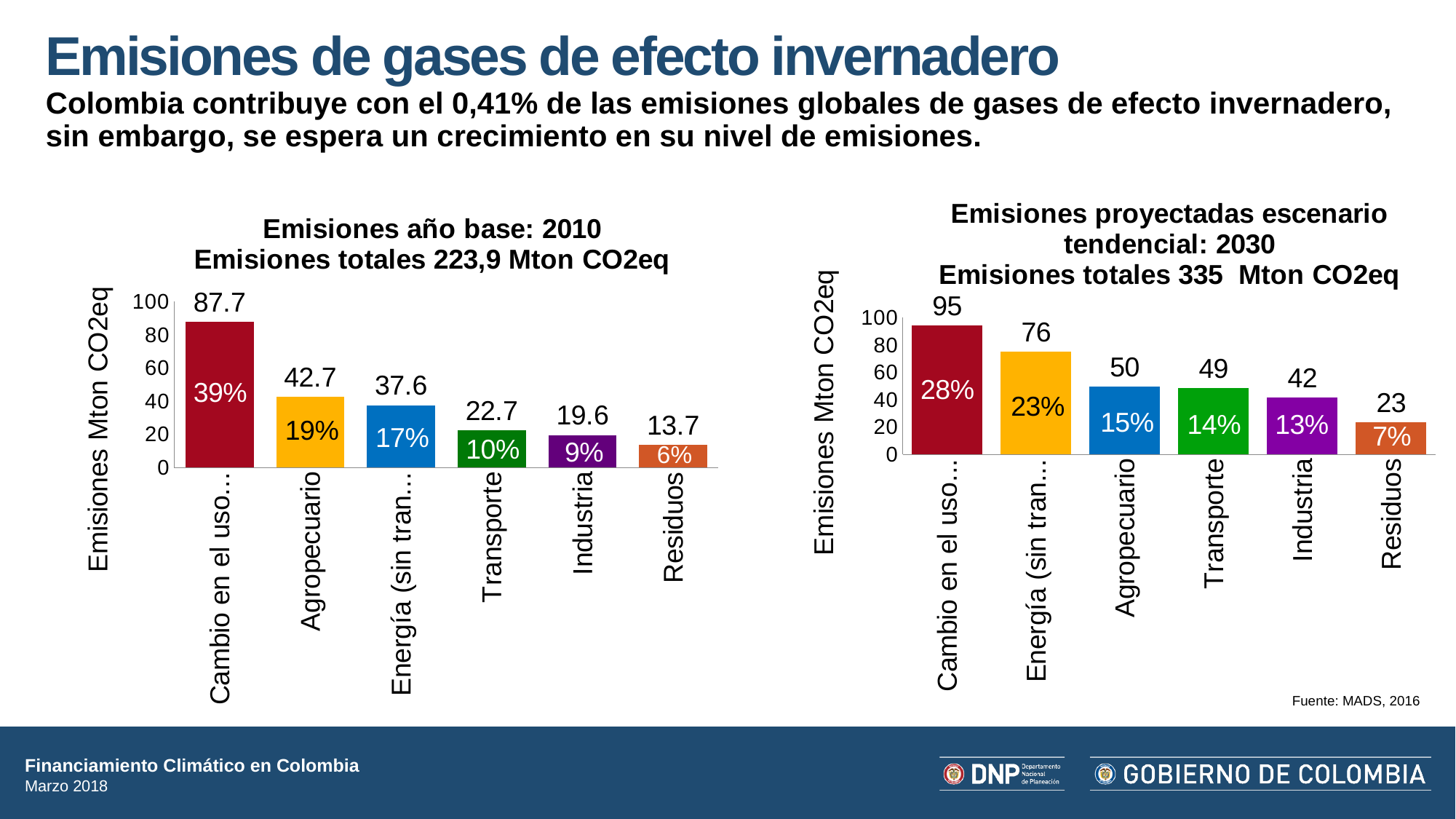

# Emisiones de gases de efecto invernadero
Colombia contribuye con el 0,41% de las emisiones globales de gases de efecto invernadero, sin embargo, se espera un crecimiento en su nivel de emisiones.

### Chart: Emisiones proyectadas escenario tendencial: 2030
Emisiones totales 335  Mton CO2eq

| Category |  |
|---|---|
| Cambio en el uso del suelo | 94.35 |
| Energía (sin transporte) | 75.26 |
| Agropecuario | 49.77 |
| Transporte | 48.62 |
| Industria | 41.34 |
| Residuos | 23.39 |

### Chart: Emisiones año base: 2010
Emisiones totales 223,9 Mton CO2eq

| Category |  |
|---|---|
| Cambio en el uso del suelo | 87.66 |
| Agropecuario | 42.68 |
| Energía (sin transporte) | 37.62 |
| Transporte | 22.66 |
| Industria | 19.61 |
| Residuos | 13.73 |
Fuente: MADS, 2016